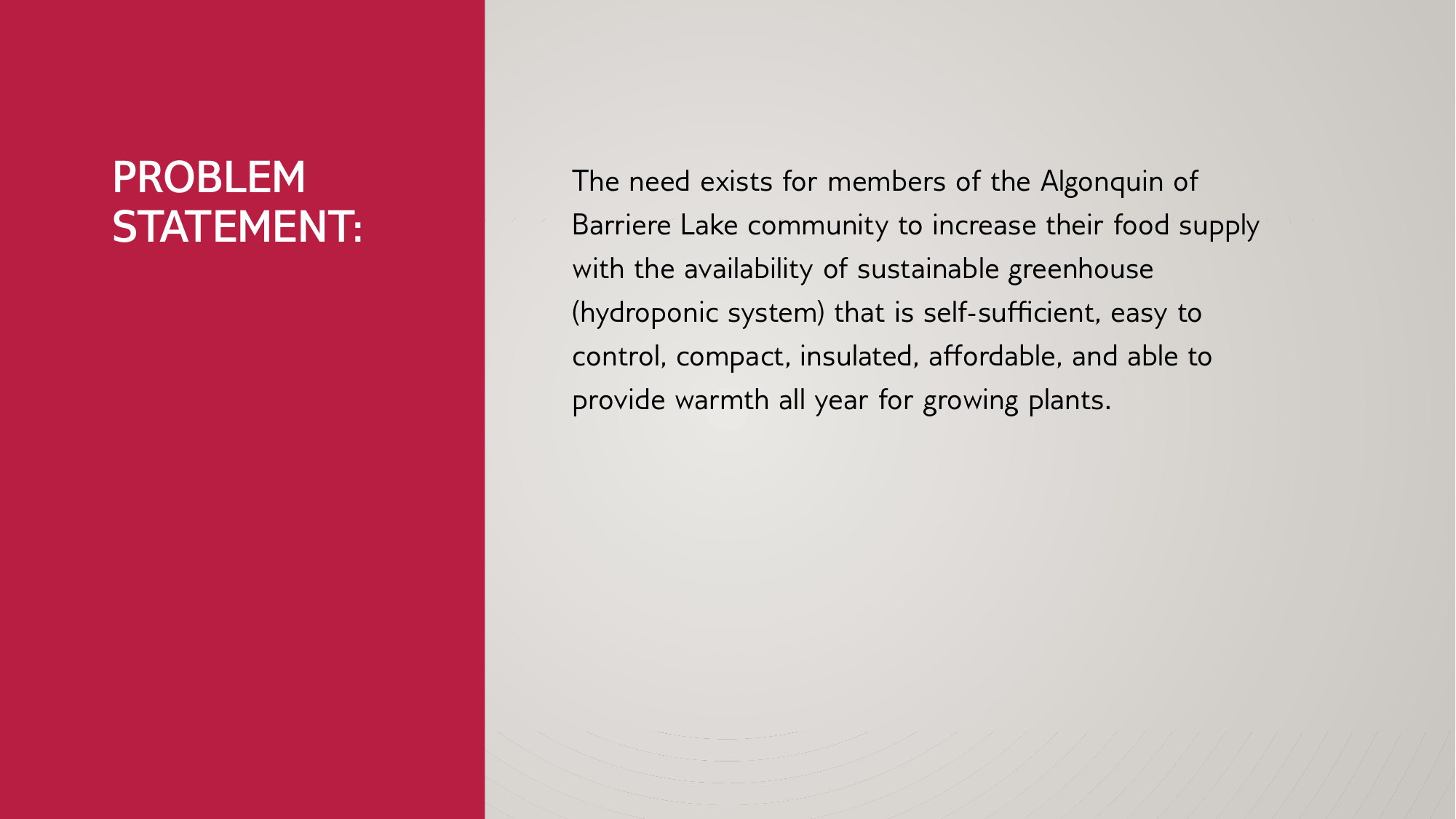

# PROBLEM STATEMENT:
The need exists for members of the Algonquin of Barriere Lake community to increase their food supply with the availability of sustainable greenhouse (hydroponic system) that is self-sufficient, easy to control, compact, insulated, affordable, and able to provide warmth all year for growing plants.